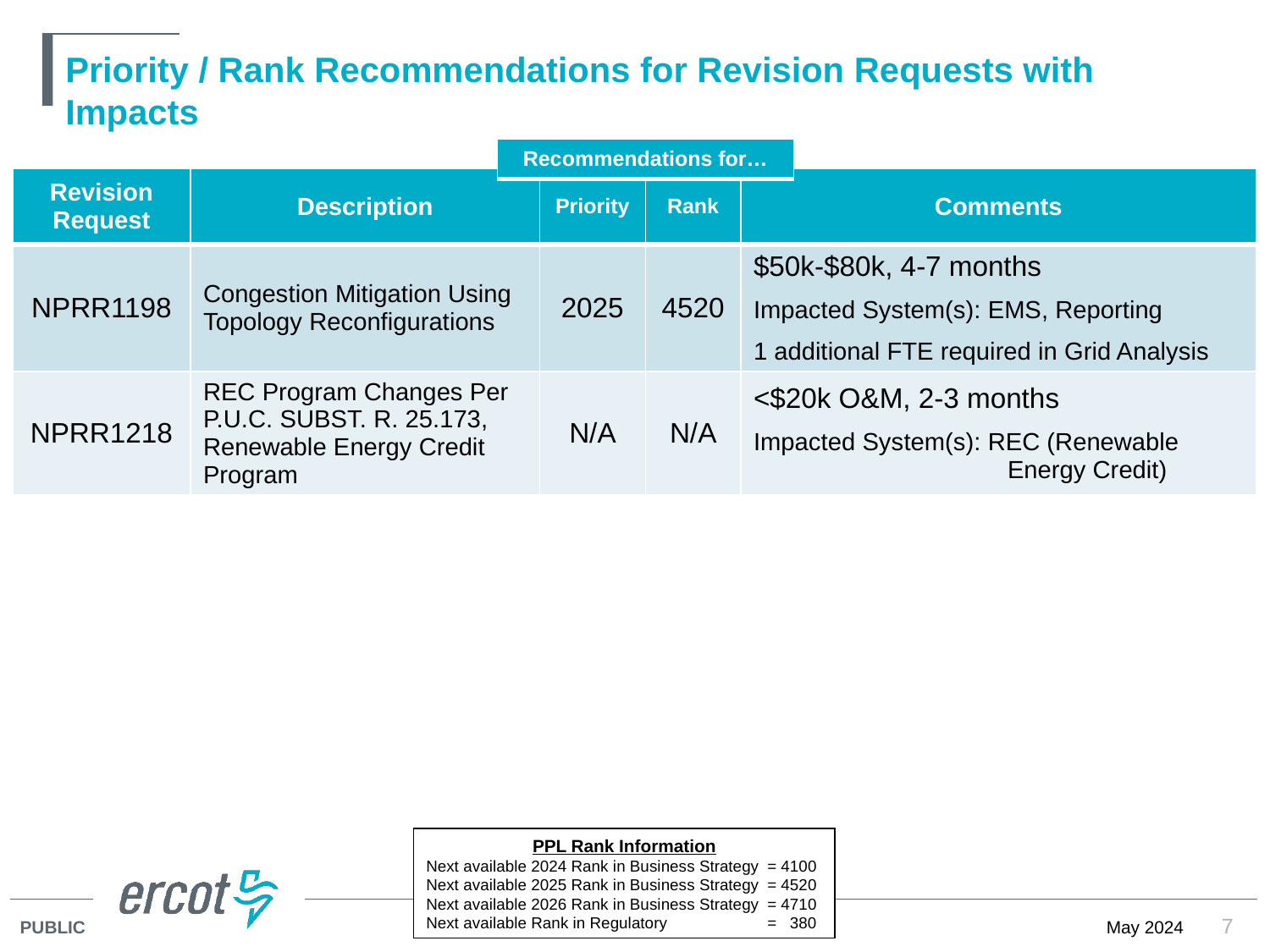

# Priority / Rank Recommendations for Revision Requests with Impacts
| Recommendations for… |
| --- |
| Revision Request | Description | Priority | Rank | Comments |
| --- | --- | --- | --- | --- |
| NPRR1198 | Congestion Mitigation Using Topology Reconfigurations | 2025 | 4520 | $50k-$80k, 4-7 months Impacted System(s): EMS, Reporting 1 additional FTE required in Grid Analysis |
| NPRR1218 | REC Program Changes Per P.U.C. SUBST. R. 25.173, Renewable Energy Credit Program | N/A | N/A | <$20k O&M, 2-3 months Impacted System(s): REC (Renewable Energy Credit) |
PPL Rank Information
Next available 2024 Rank in Business Strategy 	= 4100
Next available 2025 Rank in Business Strategy 	= 4520
Next available 2026 Rank in Business Strategy 	= 4710
Next available Rank in Regulatory	=   380
7